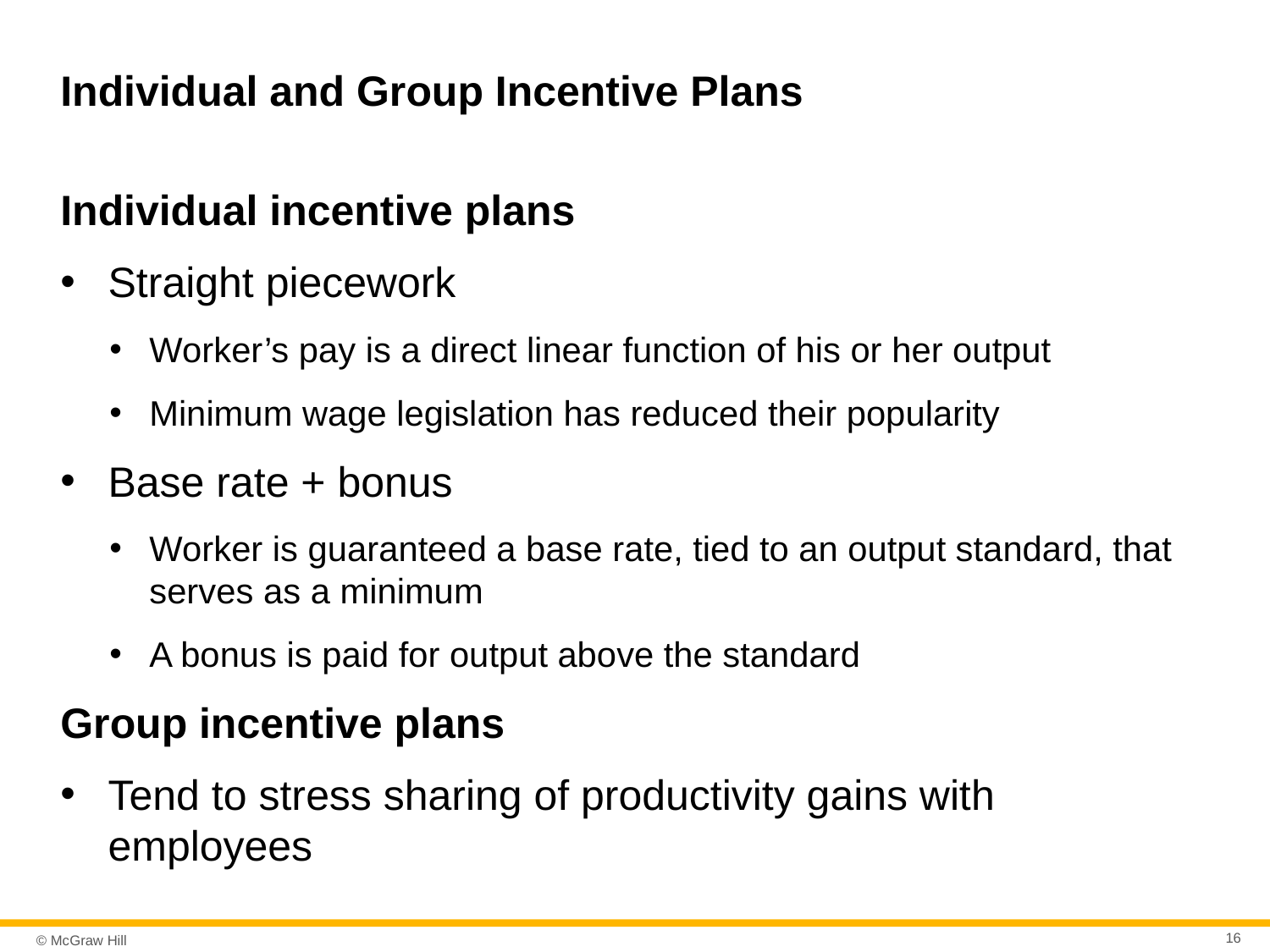

# Individual and Group Incentive Plans
Individual incentive plans
Straight piecework
Worker’s pay is a direct linear function of his or her output
Minimum wage legislation has reduced their popularity
Base rate + bonus
Worker is guaranteed a base rate, tied to an output standard, that serves as a minimum
A bonus is paid for output above the standard
Group incentive plans
Tend to stress sharing of productivity gains with employees